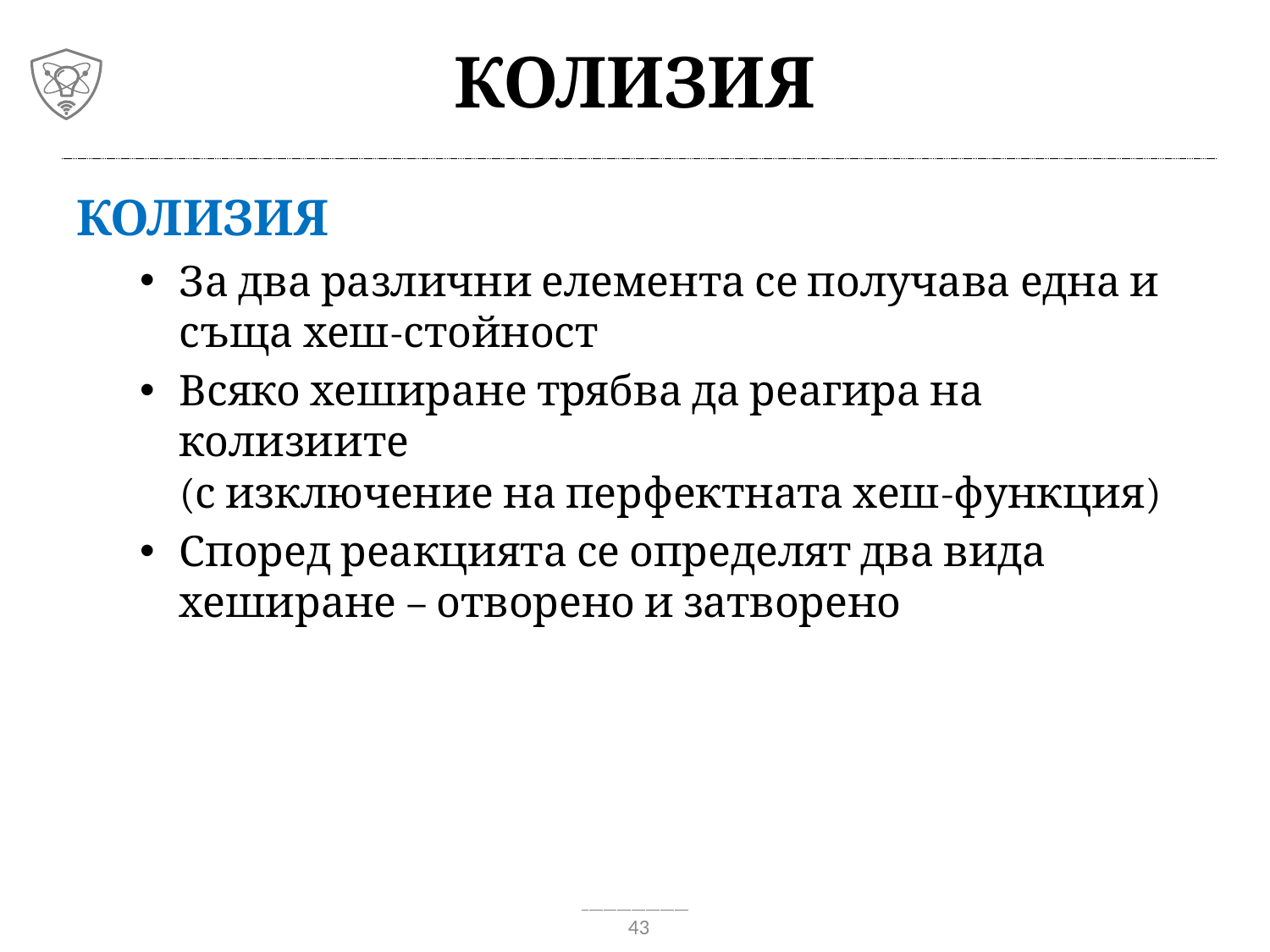

# Колизия
Колизия
За два различни елемента се получава една и съща хеш-стойност
Всяко хеширане трябва да реагира на колизиите
(с изключение на перфектната хеш-функция)
Според реакцията се определят два вида хеширане – отворено и затворено

43